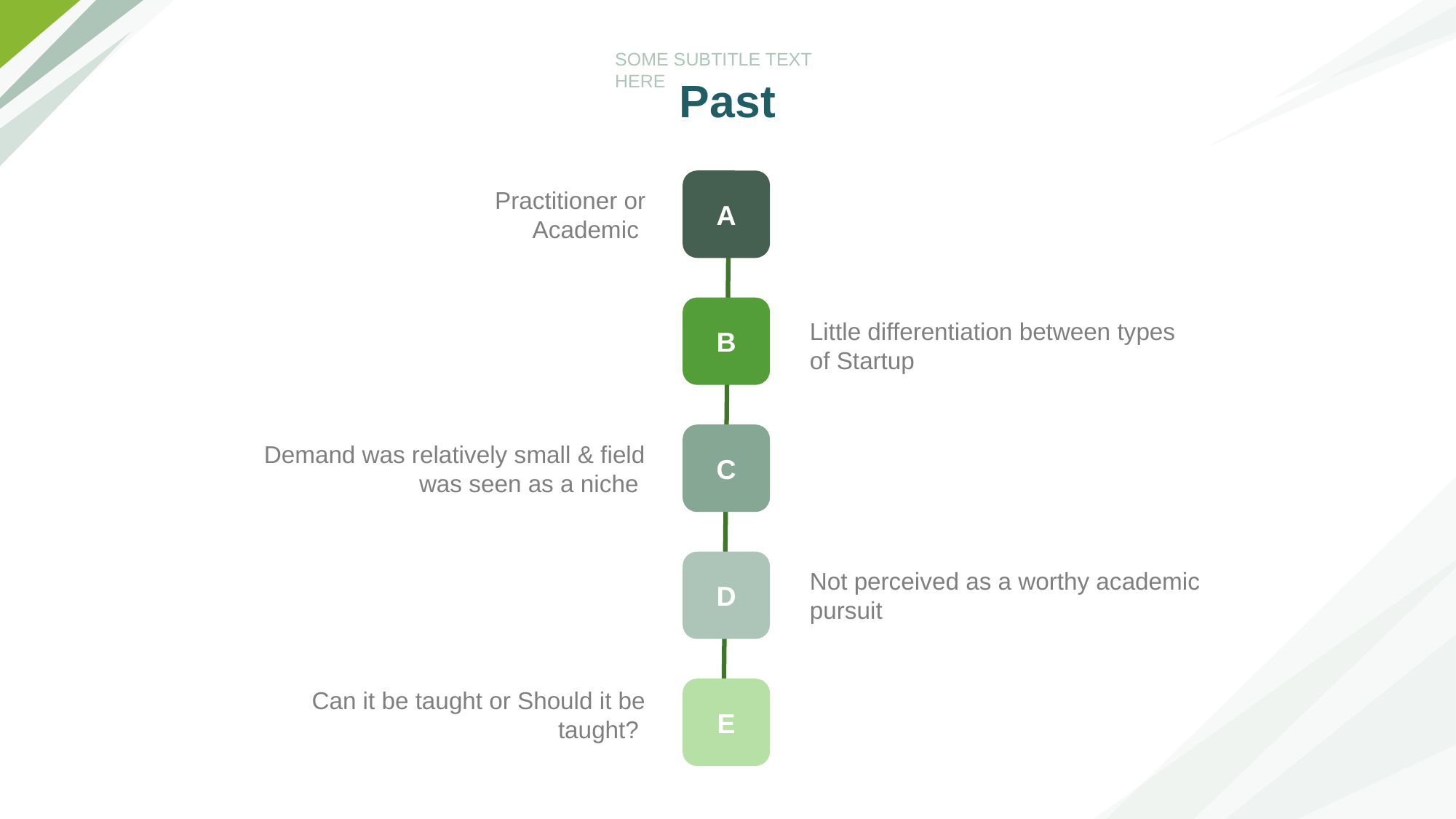

SOME SUBTITLE TEXT HERE
# Past
A
Practitioner or Academic
B
Little differentiation between types of Startup
C
Demand was relatively small & field was seen as a niche
D
Not perceived as a worthy academic pursuit
E
Can it be taught or Should it be taught?